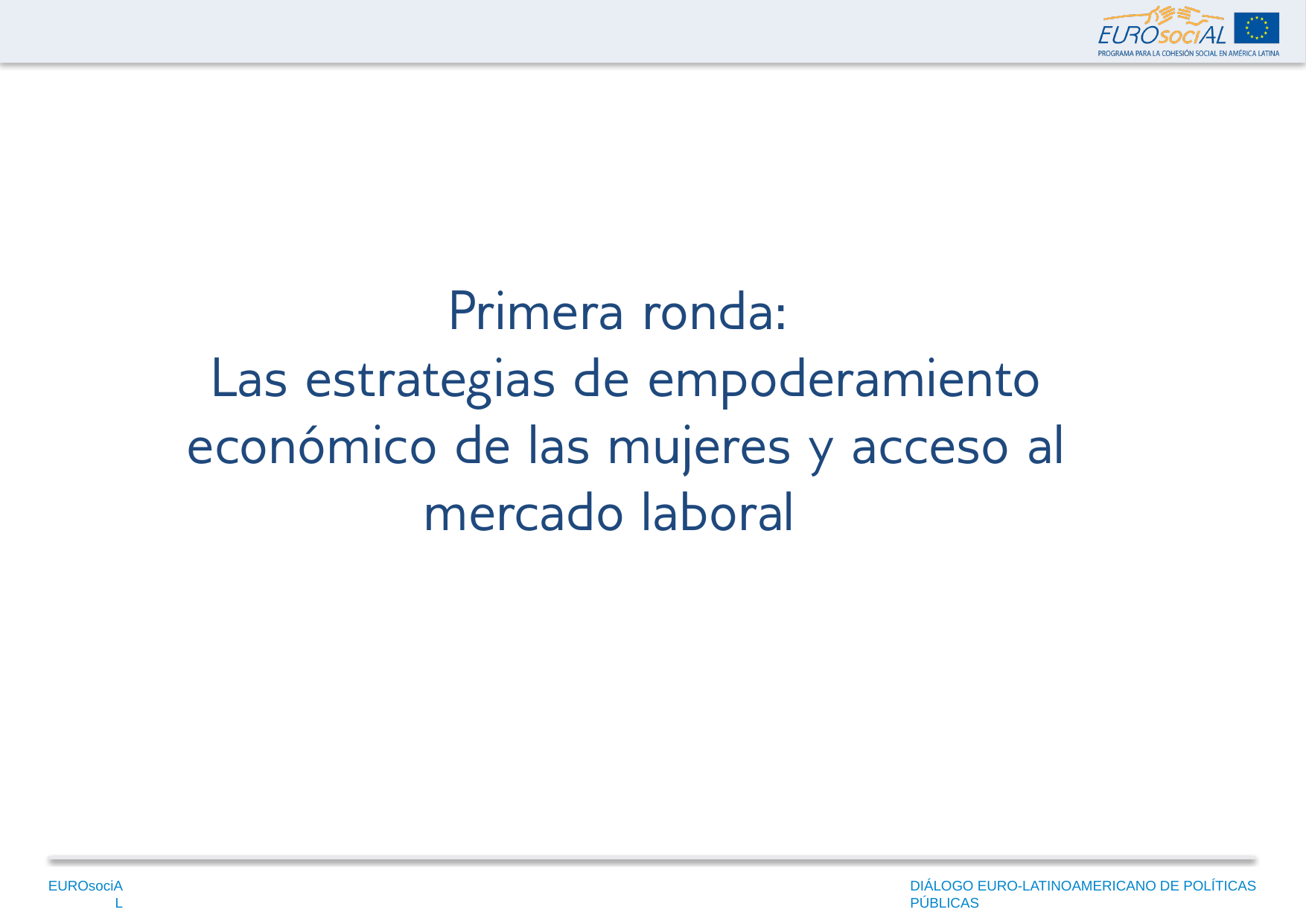

Primera ronda:
Las estrategias de empoderamiento económico de las mujeres y acceso al mercado laboral